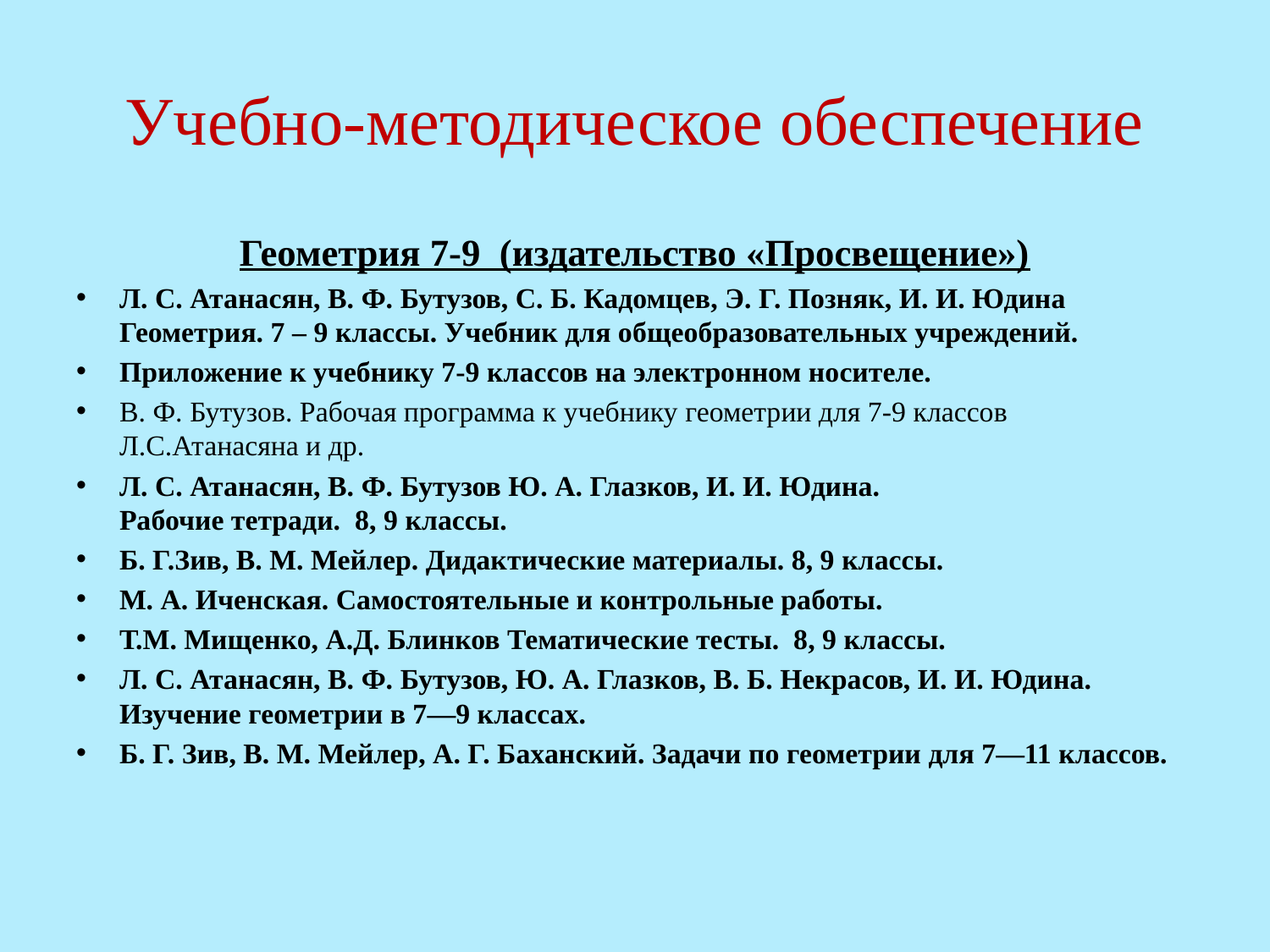

# Учебно-методическое обеспечение
Геометрия 7-9  (издательство «Просвещение»)
Л. С. Атанасян, В. Ф. Бутузов, С. Б. Кадомцев, Э. Г. Позняк, И. И. Юдина 
Геометрия. 7 – 9 классы. Учебник для общеобразовательных учреждений.
Приложение к учебнику 7-9 классов на электронном носителе.
В. Ф. Бутузов. Рабочая программа к учебнику геометрии для 7-9 классов Л.С.Атанасяна и др.
Л. С. Атанасян, В. Ф. Бутузов Ю. А. Глазков, И. И. Юдина.
Рабочие тетради.  8, 9 классы.
Б. Г.Зив, В. М. Мейлер. Дидактические материалы. 8, 9 классы.
М. А. Иченская. Самостоятельные и контрольные работы.
Т.М. Мищенко, А.Д. Блинков Тематические тесты.  8, 9 классы.
Л. С. Атанасян, В. Ф. Бутузов, Ю. А. Глазков, В. Б. Некрасов, И. И. Юдина.
Изучение геометрии в 7—9 классах.
Б. Г. Зив, В. М. Мейлер, А. Г. Баханский. Задачи по геометрии для 7—11 классов.